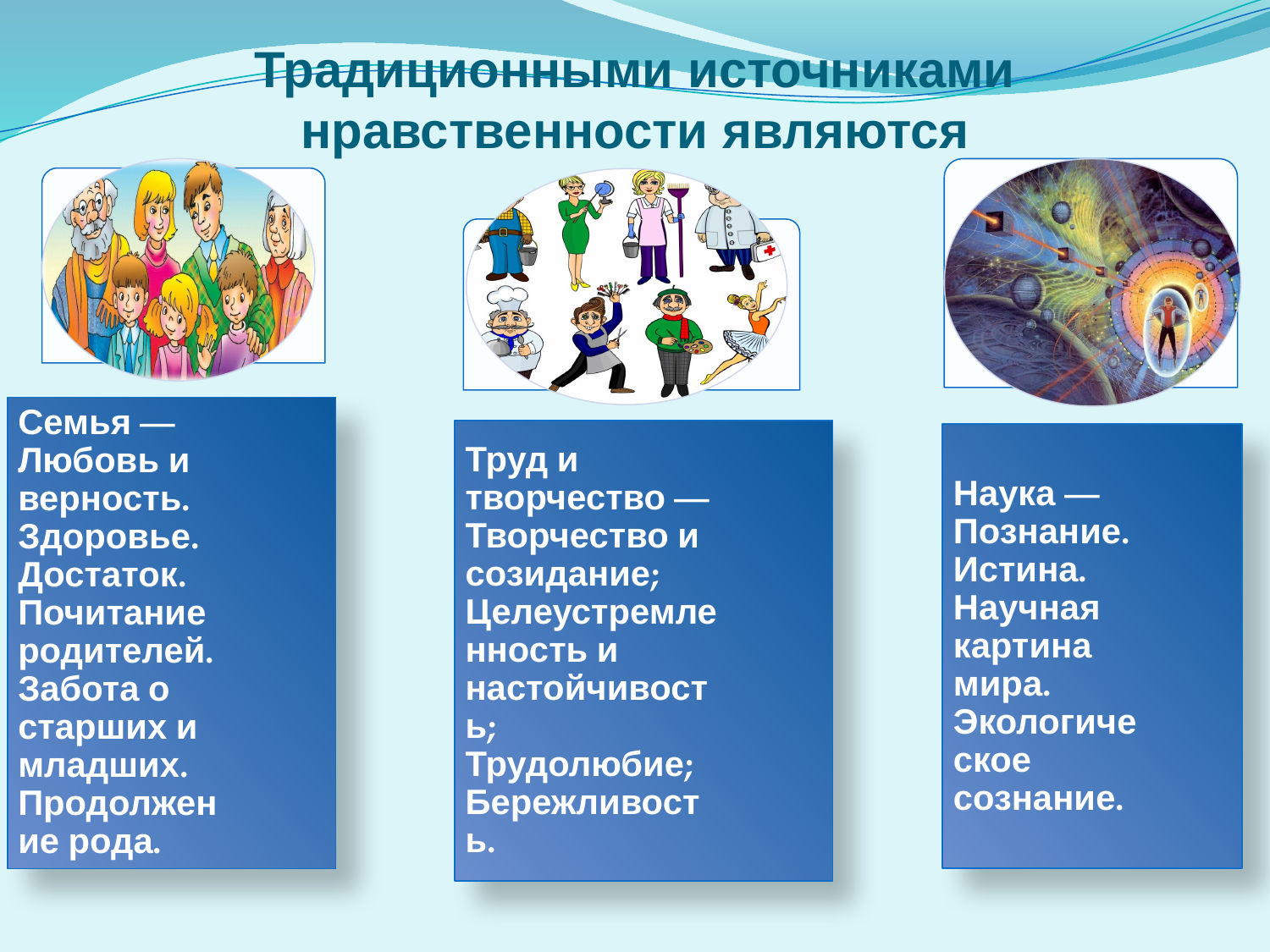

# Традиционными источниками нравственности являются
Семья — Любовь и верность. Здоровье. Достаток. Почитание родителей. Забота о старших и младших. Продолжение рода.
Труд и творчество — Творчество и созидание; Целеустремленность и настойчивость; Трудолюбие; Бережливость.
Наука — Познание. Истина. Научная картина мира. Экологическое сознание.